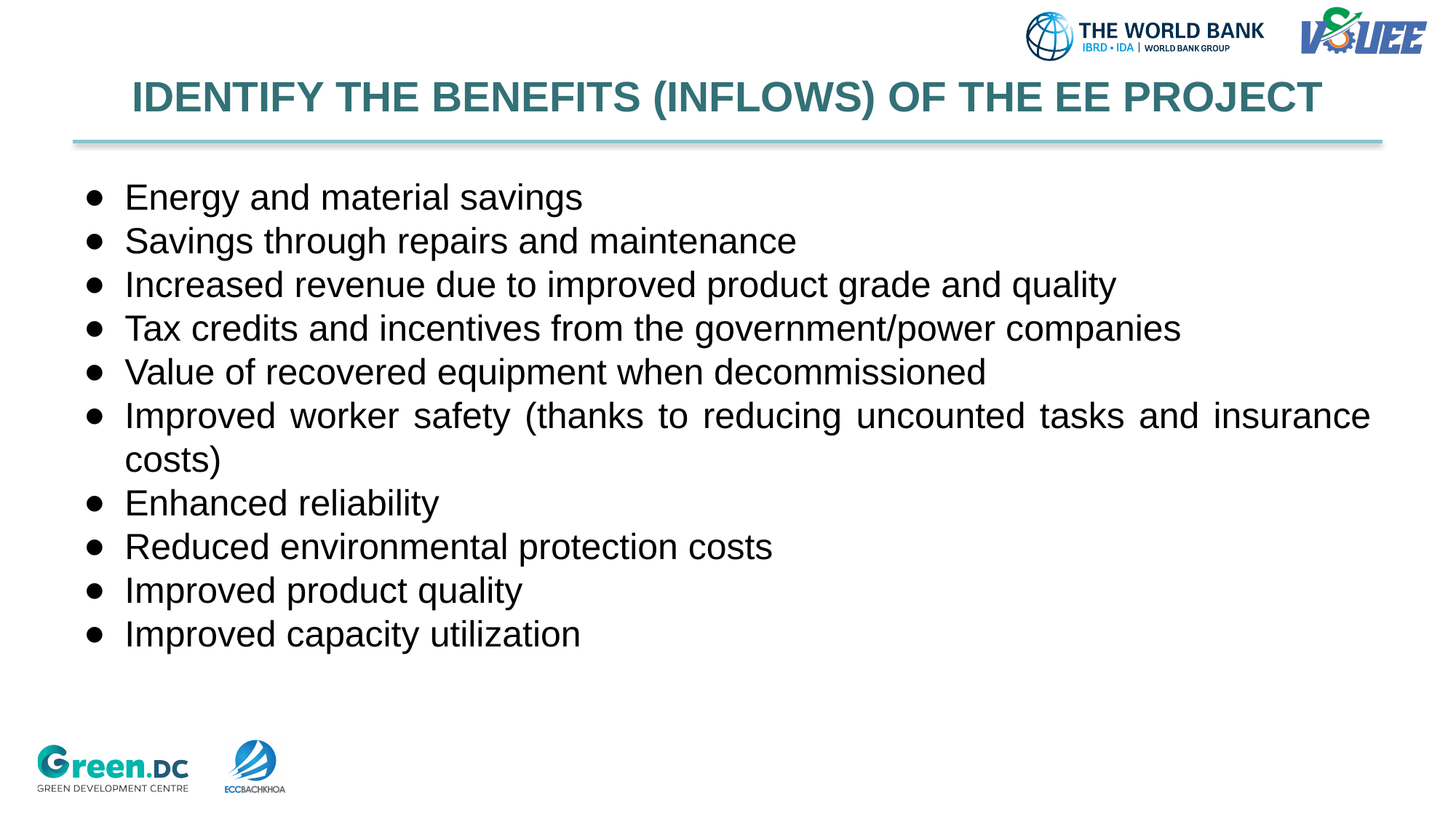

# IDENTIFY THE BENEFITS (INFLOWS) OF THE EE PROJECT
Energy and material savings
Savings through repairs and maintenance
Increased revenue due to improved product grade and quality
Tax credits and incentives from the government/power companies
Value of recovered equipment when decommissioned
Improved worker safety (thanks to reducing uncounted tasks and insurance costs)
Enhanced reliability
Reduced environmental protection costs
Improved product quality
Improved capacity utilization